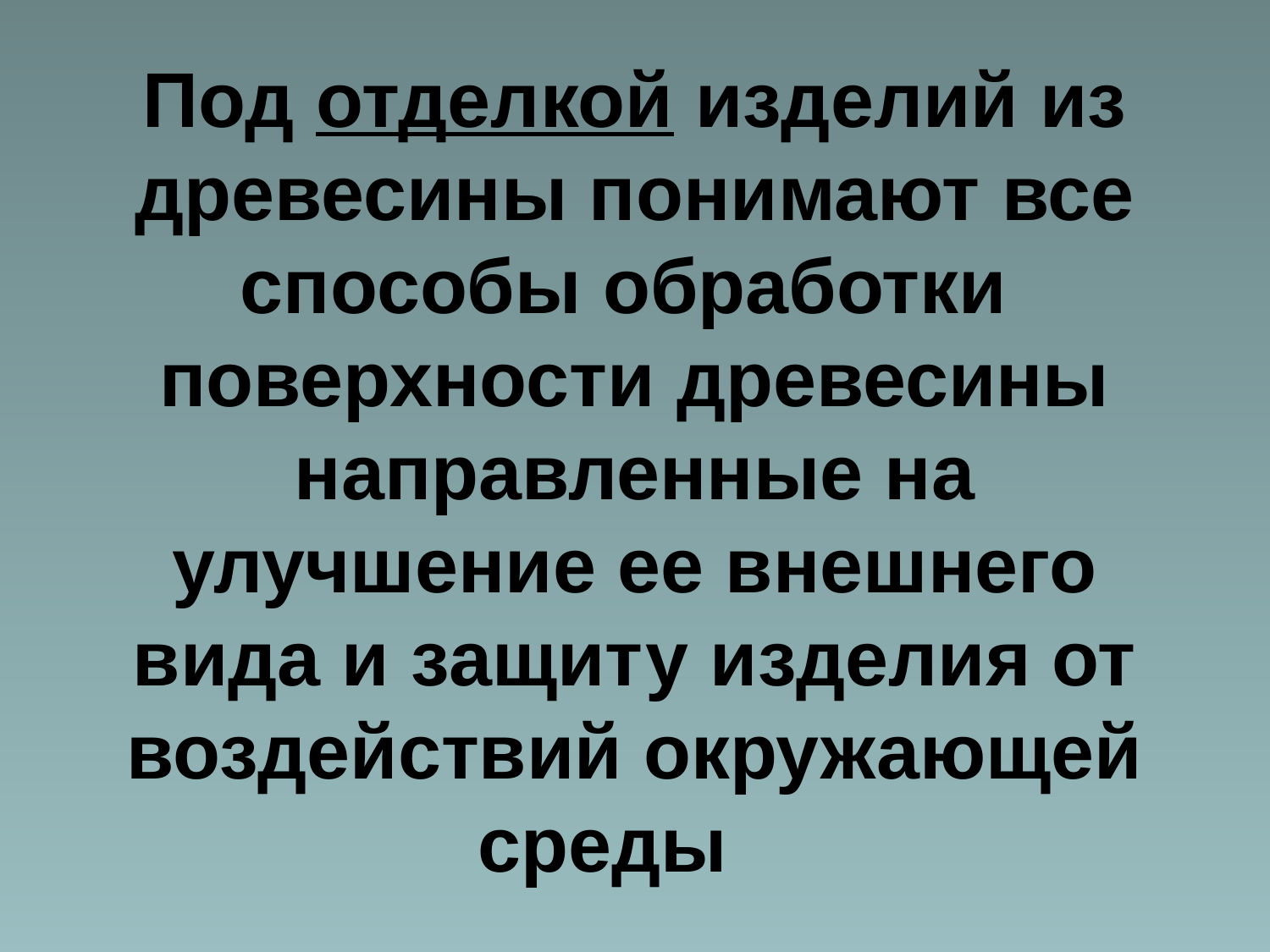

Под отделкой изделий из древесины понимают все способы обработки  поверхности древесины направленные на улучшение ее внешнего вида и защиту изделия от воздействий окружающей среды